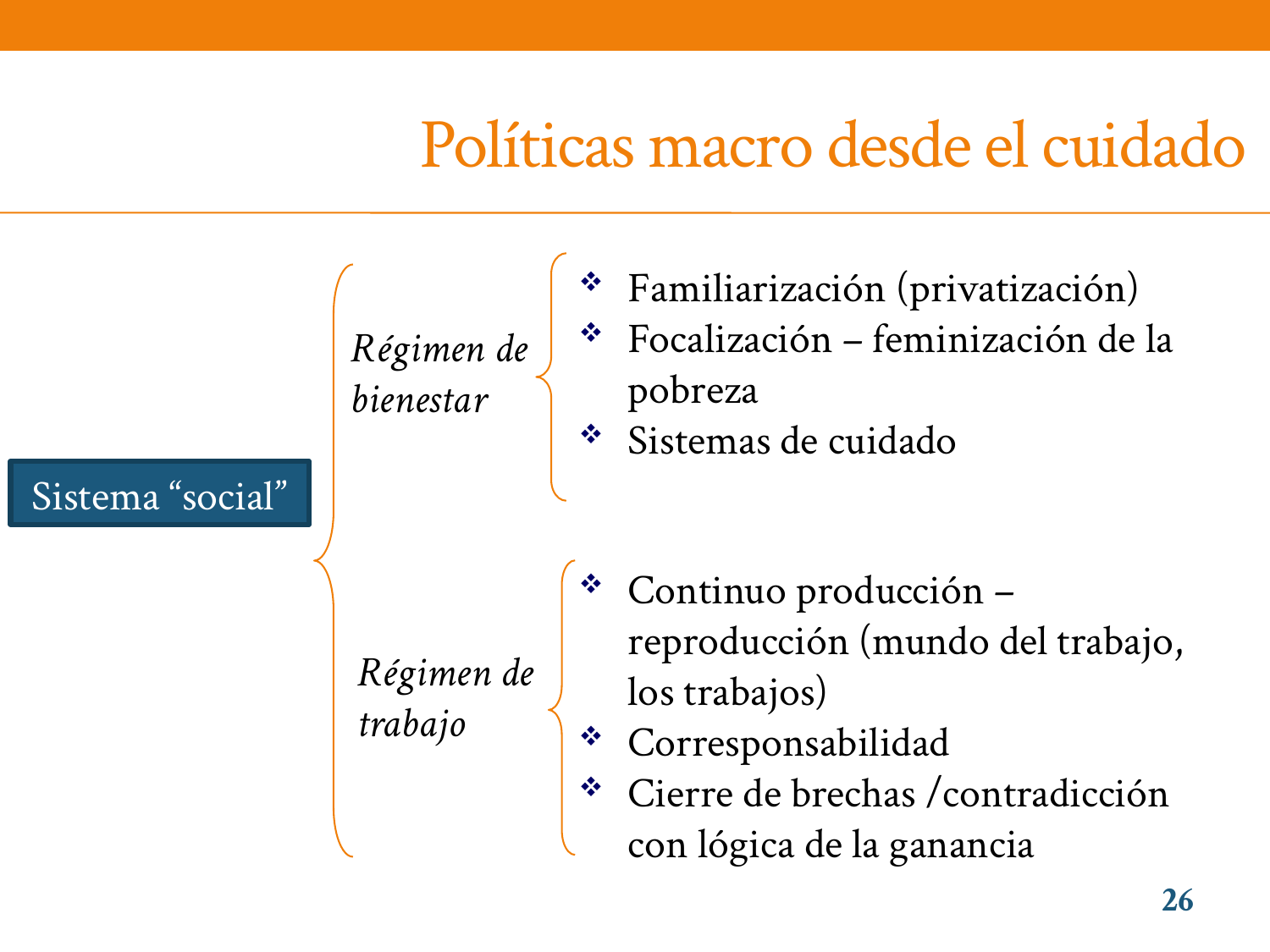

# Políticas macro desde el cuidado
Familiarización (privatización)
Focalización – feminización de la pobreza
Sistemas de cuidado

Régimen de bienestar
Sistema “social”
Continuo producción – reproducción (mundo del trabajo, los trabajos)
Corresponsabilidad
Cierre de brechas /contradicción con lógica de la ganancia

Régimen de trabajo
26